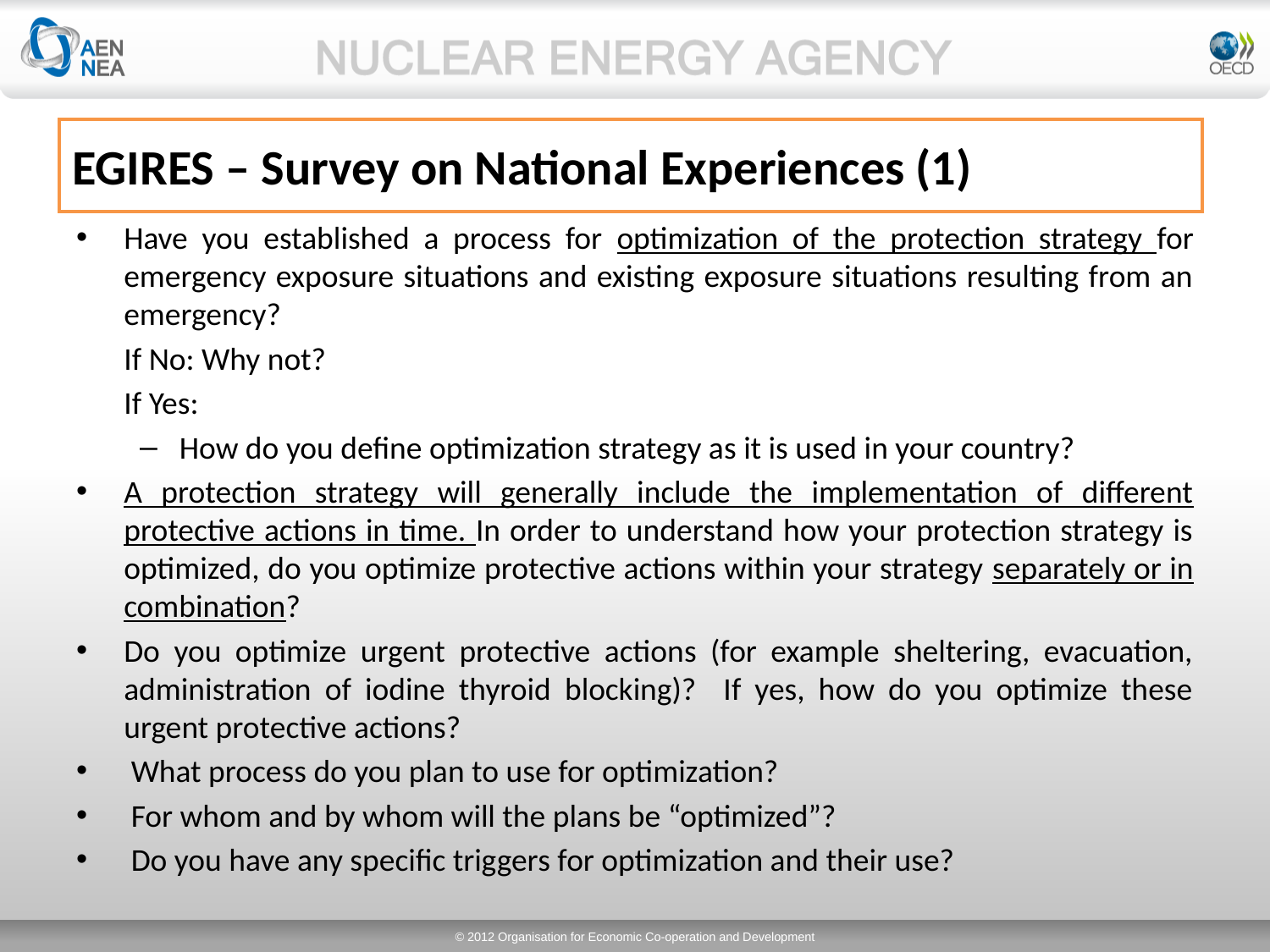

# EGIRES – Survey on National Experiences (1)
Have you established a process for optimization of the protection strategy for emergency exposure situations and existing exposure situations resulting from an emergency?
	If No: Why not?
	If Yes:
How do you define optimization strategy as it is used in your country?
A protection strategy will generally include the implementation of different protective actions in time. In order to understand how your protection strategy is optimized, do you optimize protective actions within your strategy separately or in combination?
Do you optimize urgent protective actions (for example sheltering, evacuation, administration of iodine thyroid blocking)?  If yes, how do you optimize these urgent protective actions?
 What process do you plan to use for optimization?
 For whom and by whom will the plans be “optimized”?
 Do you have any specific triggers for optimization and their use?